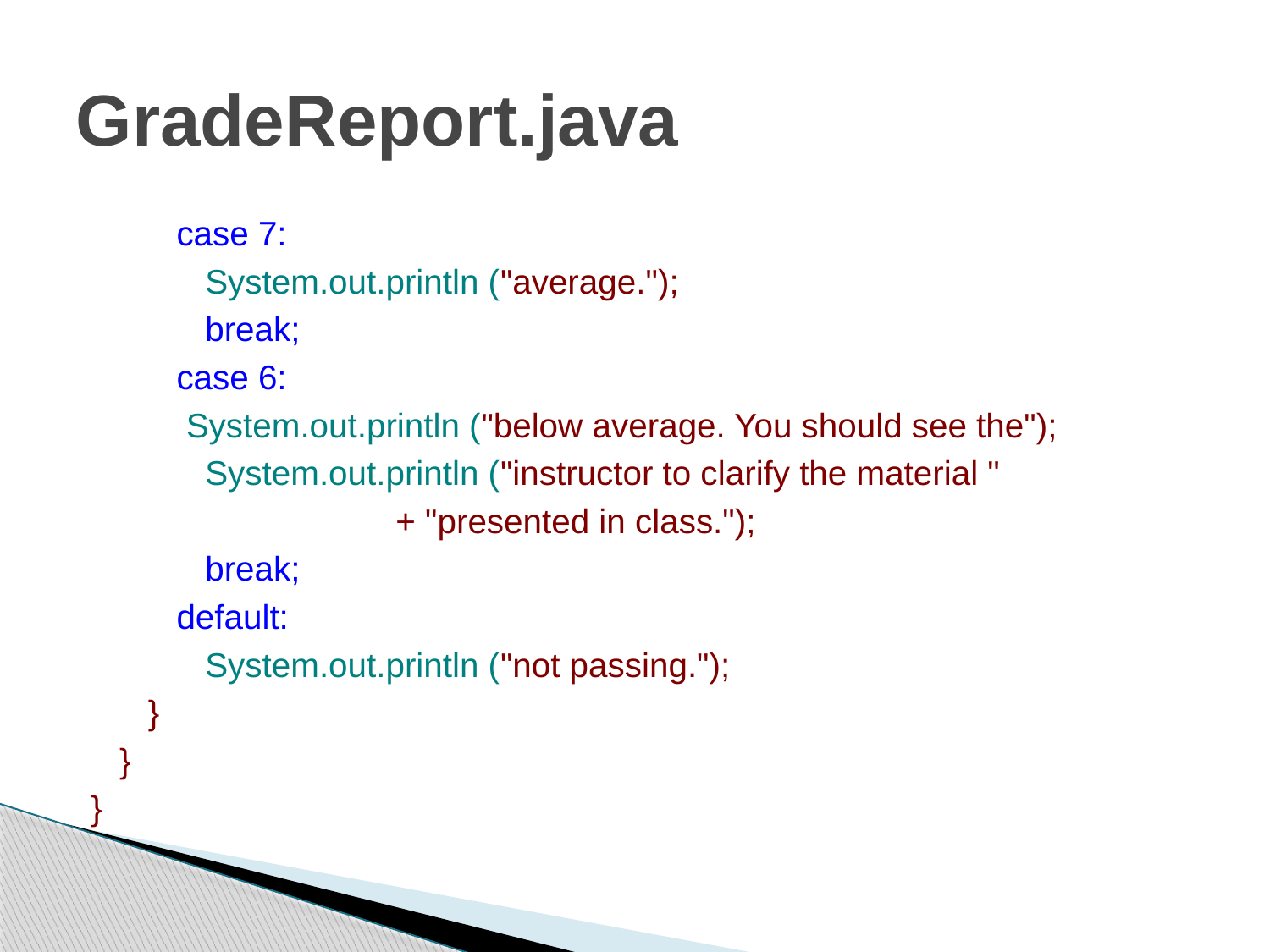

# GradeReport.java
         case 7:
            System.out.println ("average.");
            break;
         case 6:
          System.out.println ("below average. You should see the");
            System.out.println ("instructor to clarify the material "
                                + "presented in class.");
            break;
         default:
            System.out.println ("not passing.");
      }
   }
}